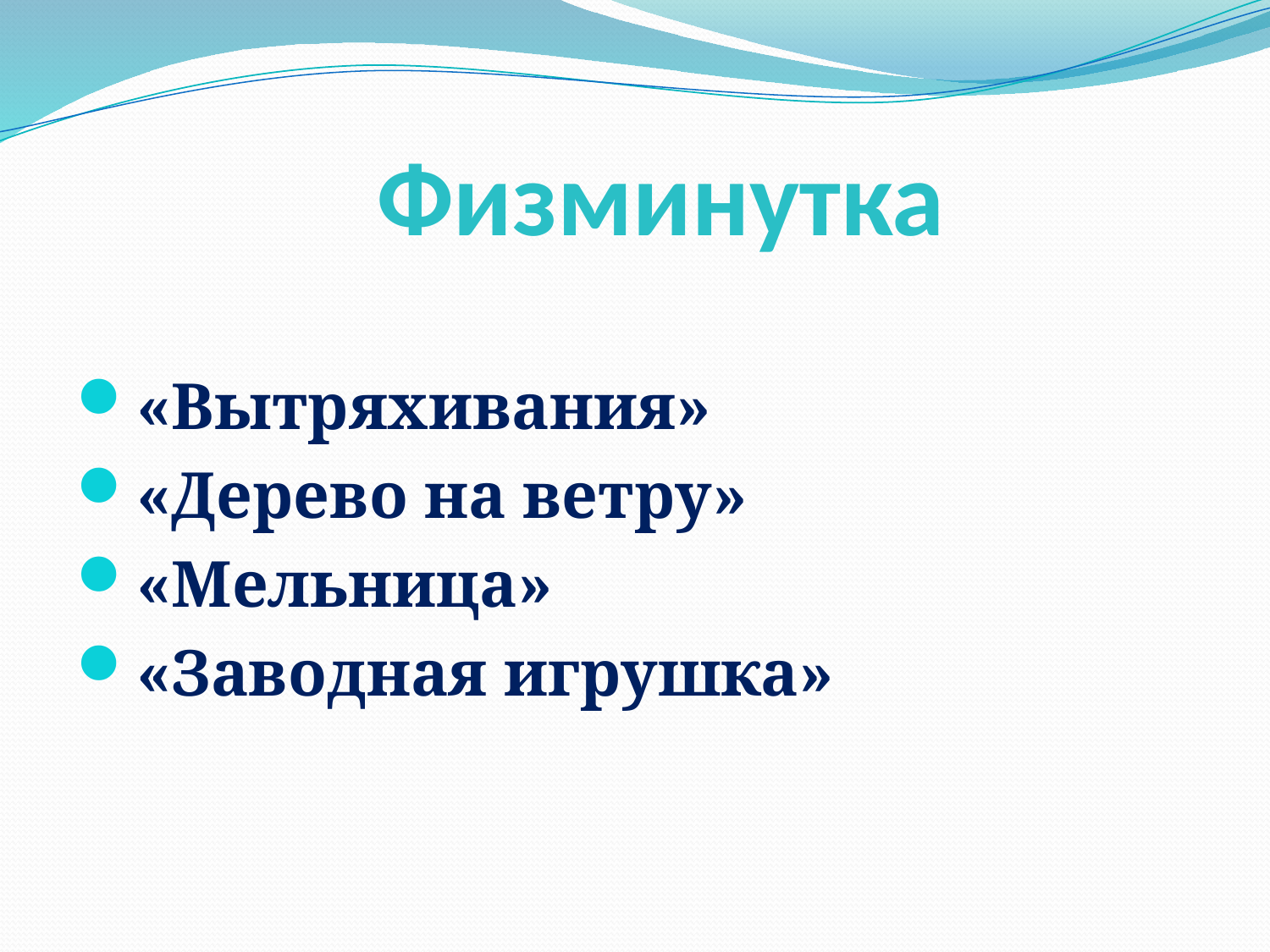

# Физминутка
«Вытряхивания»
«Дерево на ветру»
«Мельница»
«Заводная игрушка»